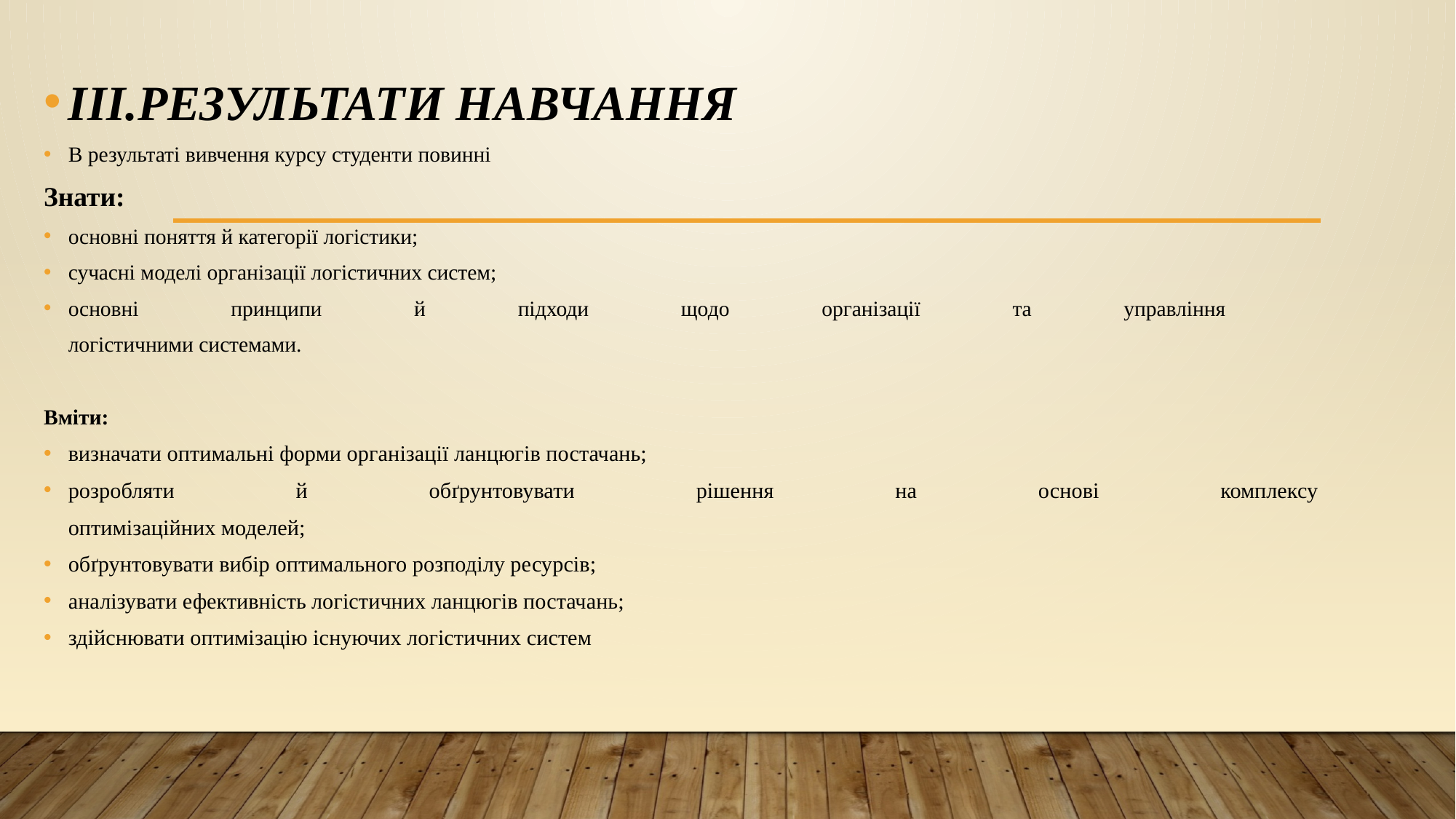

ІІІ.РЕЗУЛЬТАТИ НАВЧАННЯ
В результаті вивчення курсу студенти повинні
Знати:
основні поняття й категорії логістики;
сучасні моделі організації логістичних систем;
основні принципи й підходи щодо організації та управління
логістичними системами.

Вміти:
визначати оптимальні форми організації ланцюгів постачань;
розробляти й обґрунтовувати рішення на основі комплексу
оптимізаційних моделей;
обґрунтовувати вибір оптимального розподілу ресурсів;
аналізувати ефективність логістичних ланцюгів постачань;
здійснювати оптимізацію існуючих логістичних систем